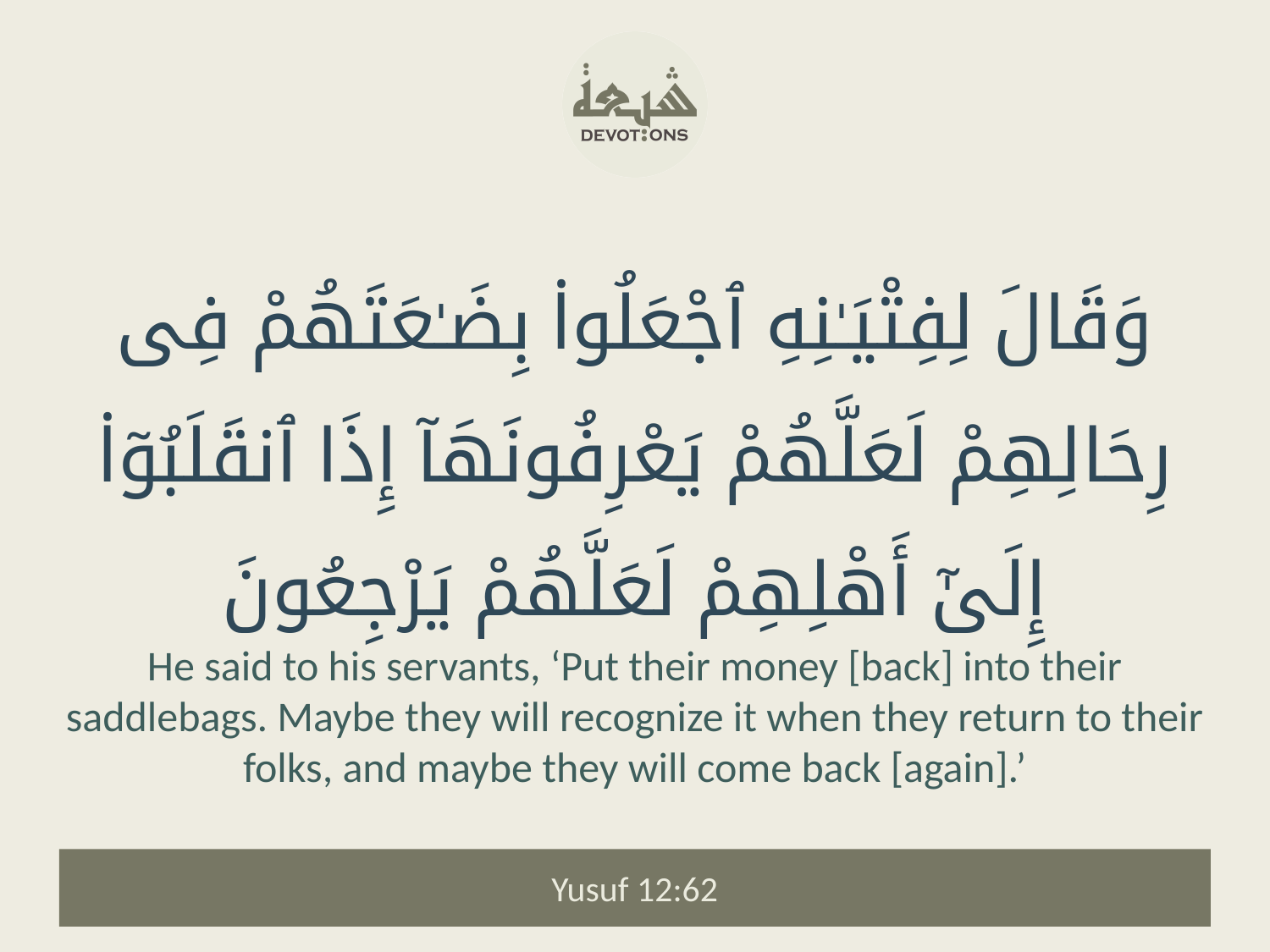

وَقَالَ لِفِتْيَـٰنِهِ ٱجْعَلُوا۟ بِضَـٰعَتَهُمْ فِى رِحَالِهِمْ لَعَلَّهُمْ يَعْرِفُونَهَآ إِذَا ٱنقَلَبُوٓا۟ إِلَىٰٓ أَهْلِهِمْ لَعَلَّهُمْ يَرْجِعُونَ
He said to his servants, ‘Put their money [back] into their saddlebags. Maybe they will recognize it when they return to their folks, and maybe they will come back [again].’
Yusuf 12:62